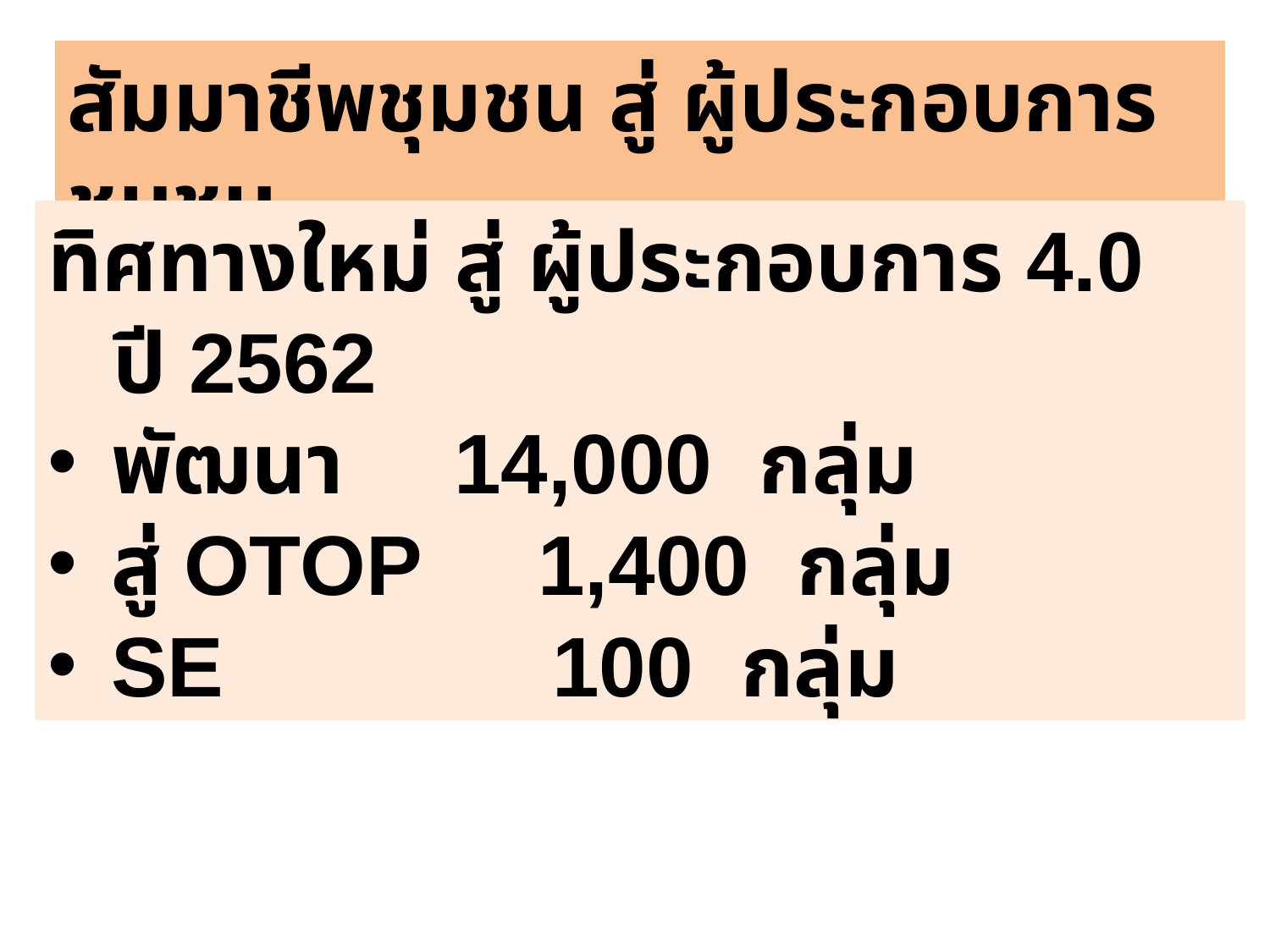

สัมมาชีพชุมชน สู่ ผู้ประกอบการชุมชน
ทิศทางใหม่ สู่ ผู้ประกอบการ 4.0
   ปี 2562
พัฒนา     14,000  กลุ่ม
สู่ OTOP     1,400  กลุ่ม
SE              100  กลุ่ม